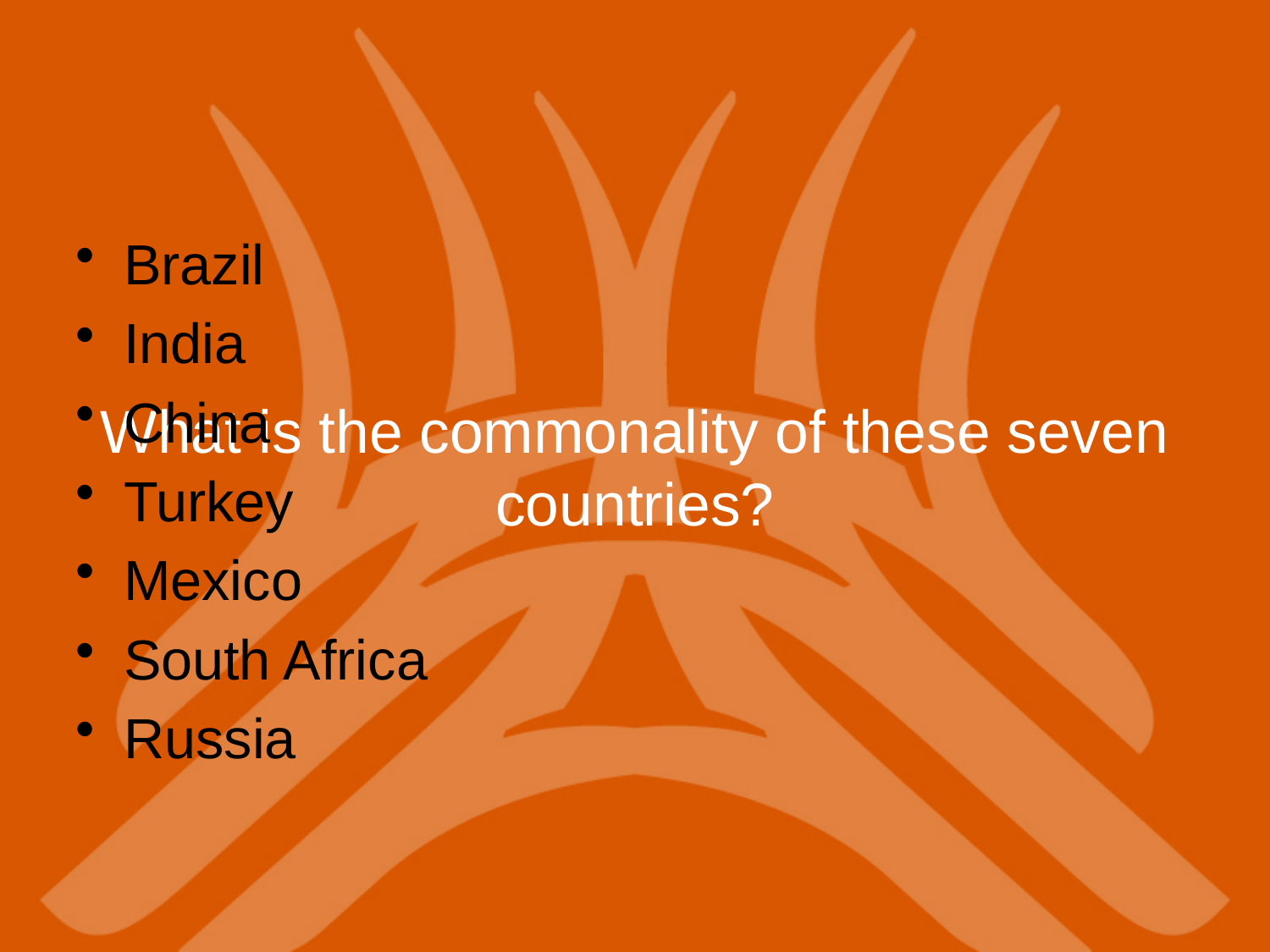

Brazil
India
China
Turkey
Mexico
South Africa
Russia
# What is the commonality of these seven countries?